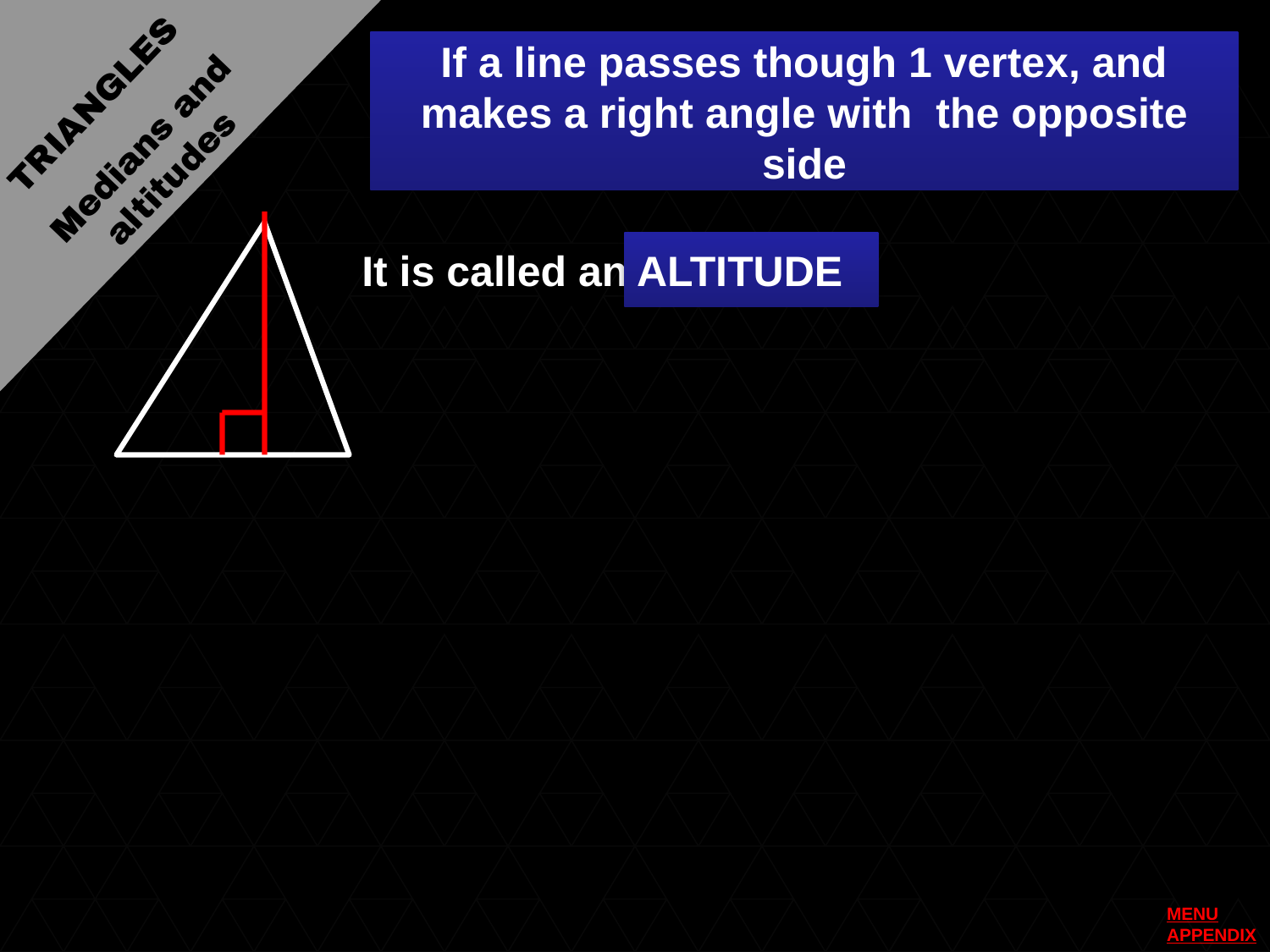

If a line passes though 1 vertex, and makes a right angle with  the opposite side
If a line passes though 1 vertex, and makes a right angle with  the opposite side
TRIANGLES
Medians and altitudes
It is called an altitude

ALTITUDE

MENU
APPENDIX